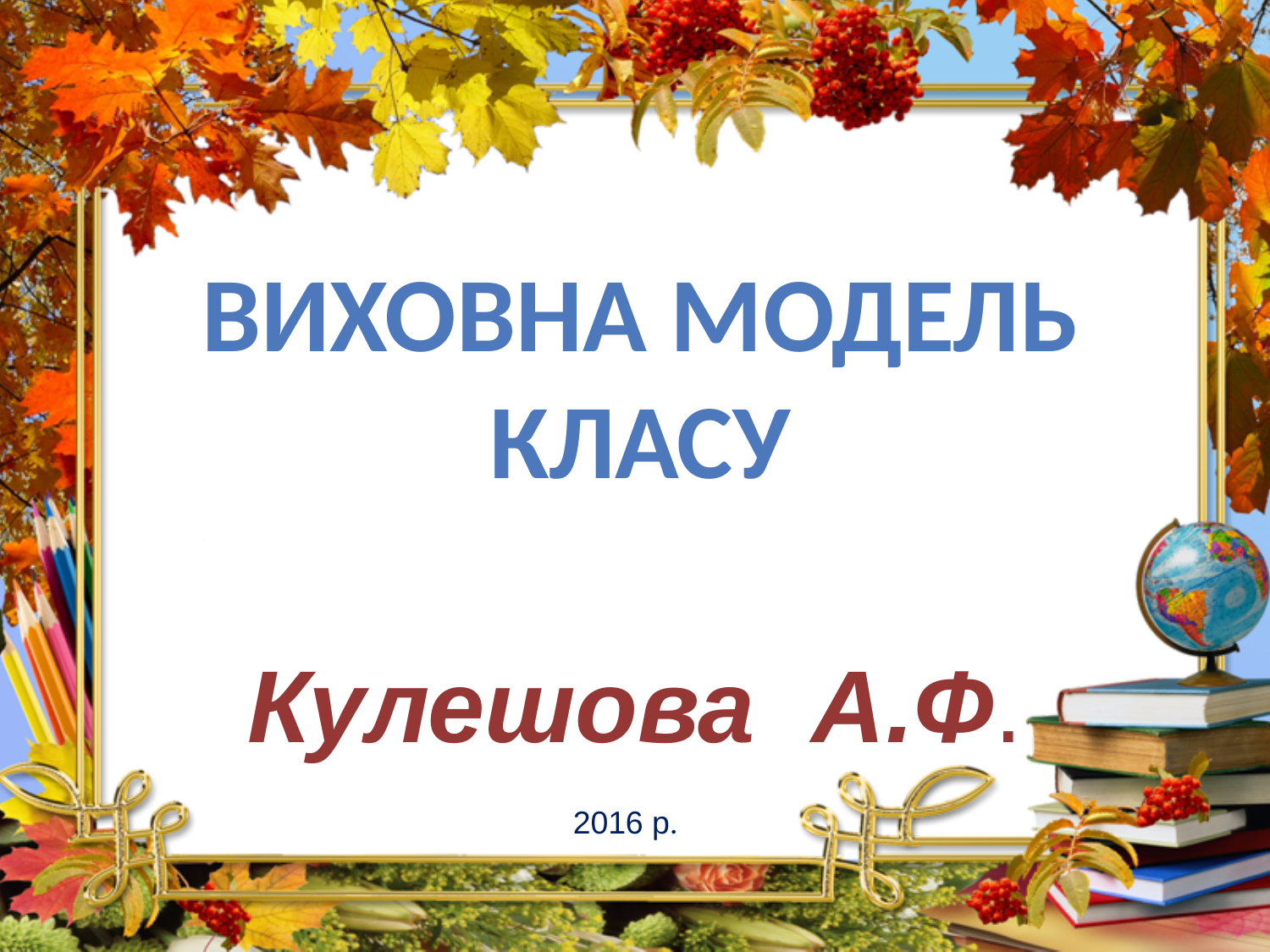

# Виховна модель класу

Кулешова  А.Ф.

2016 р.